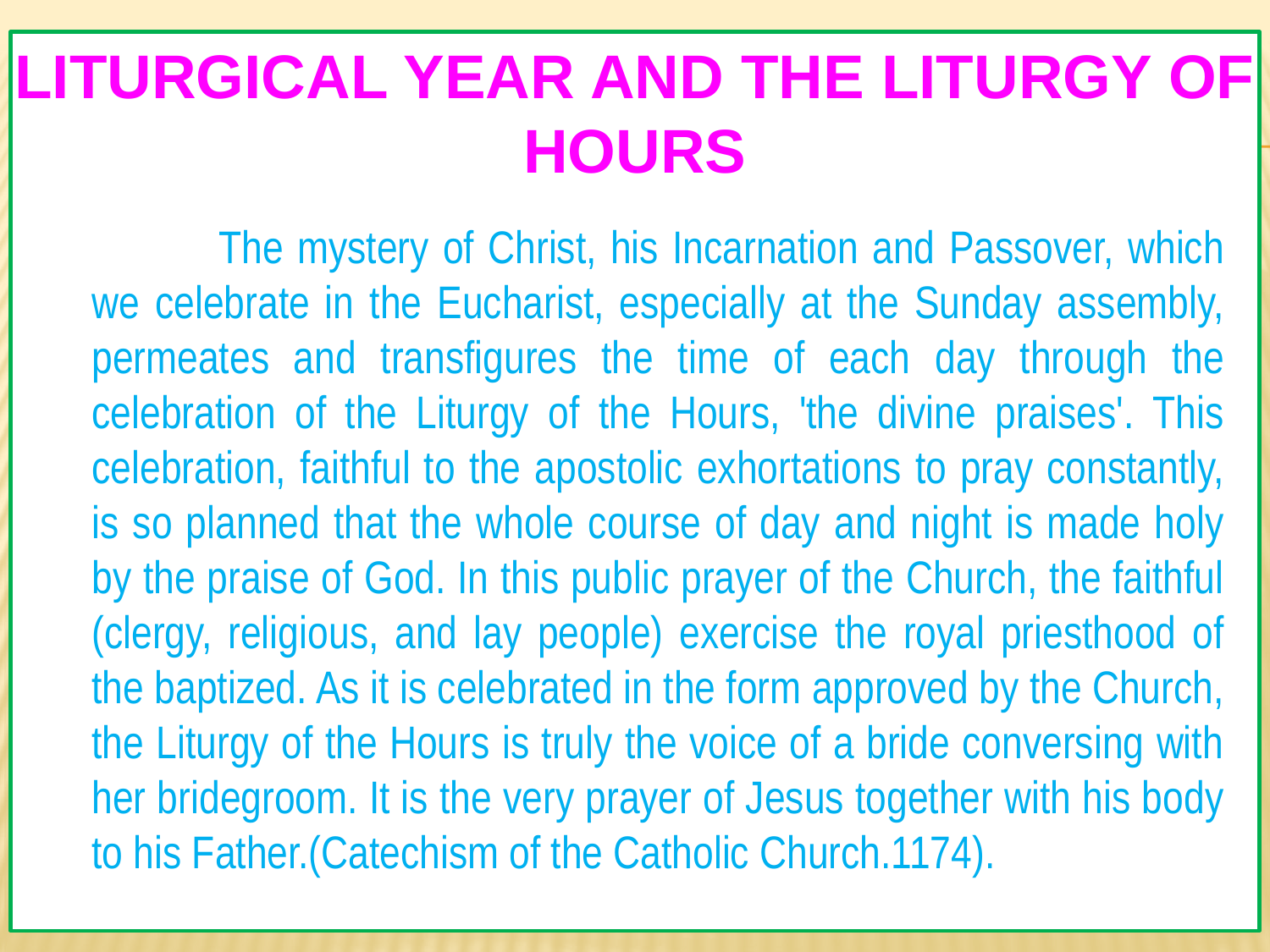

# LITURGICAL YEAR AND THE LITURGY OF HOURS
	The mystery of Christ, his Incarnation and Passover, which we celebrate in the Eucharist, especially at the Sunday assembly, permeates and transfigures the time of each day through the celebration of the Liturgy of the Hours, 'the divine praises'. This celebration, faithful to the apostolic exhortations to pray constantly, is so planned that the whole course of day and night is made holy by the praise of God. In this public prayer of the Church, the faithful (clergy, religious, and lay people) exercise the royal priesthood of the baptized. As it is celebrated in the form approved by the Church, the Liturgy of the Hours is truly the voice of a bride conversing with her bridegroom. It is the very prayer of Jesus together with his body to his Father.(Catechism of the Catholic Church.1174).